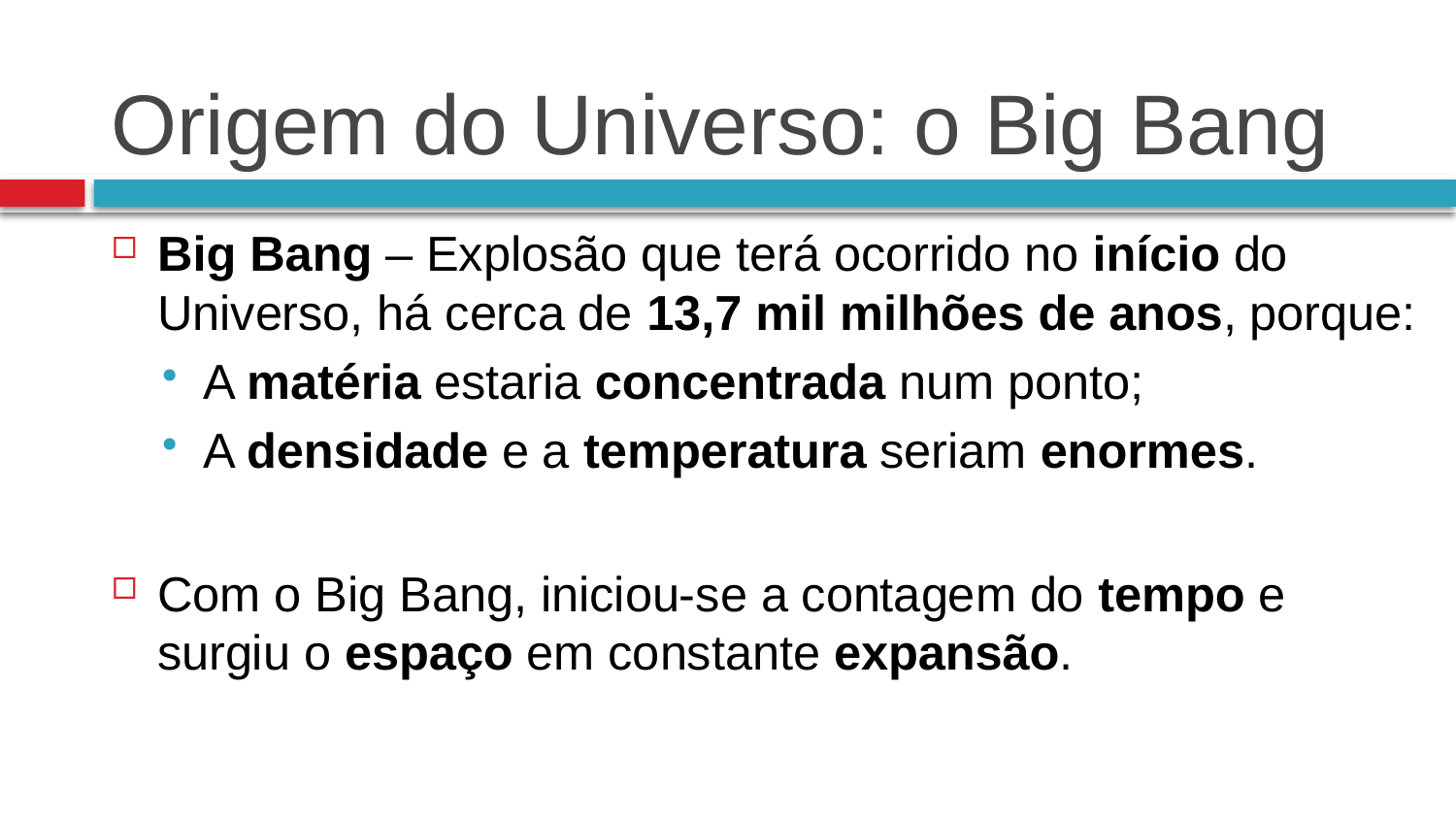

# Origem do Universo: o Big Bang
Big Bang – Explosão que terá ocorrido no início do Universo, há cerca de 13,7 mil milhões de anos, porque:
A matéria estaria concentrada num ponto;
A densidade e a temperatura seriam enormes.

Com o Big Bang, iniciou-se a contagem do tempo e
surgiu o espaço em constante expansão.